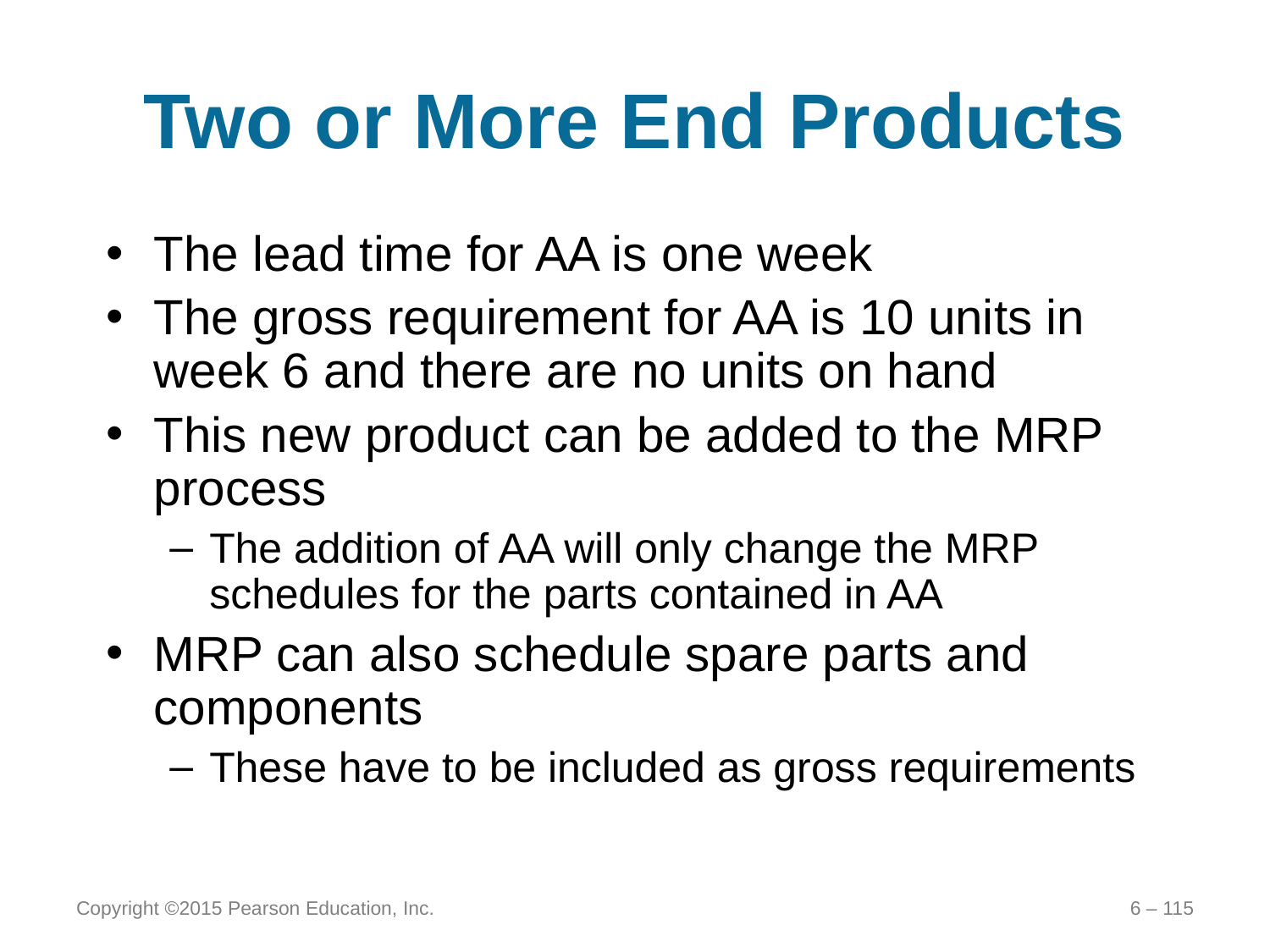

# Two or More End Products
The lead time for AA is one week
The gross requirement for AA is 10 units in week 6 and there are no units on hand
This new product can be added to the MRP process
The addition of AA will only change the MRP schedules for the parts contained in AA
MRP can also schedule spare parts and components
These have to be included as gross requirements
Copyright ©2015 Pearson Education, Inc.
6 – 115